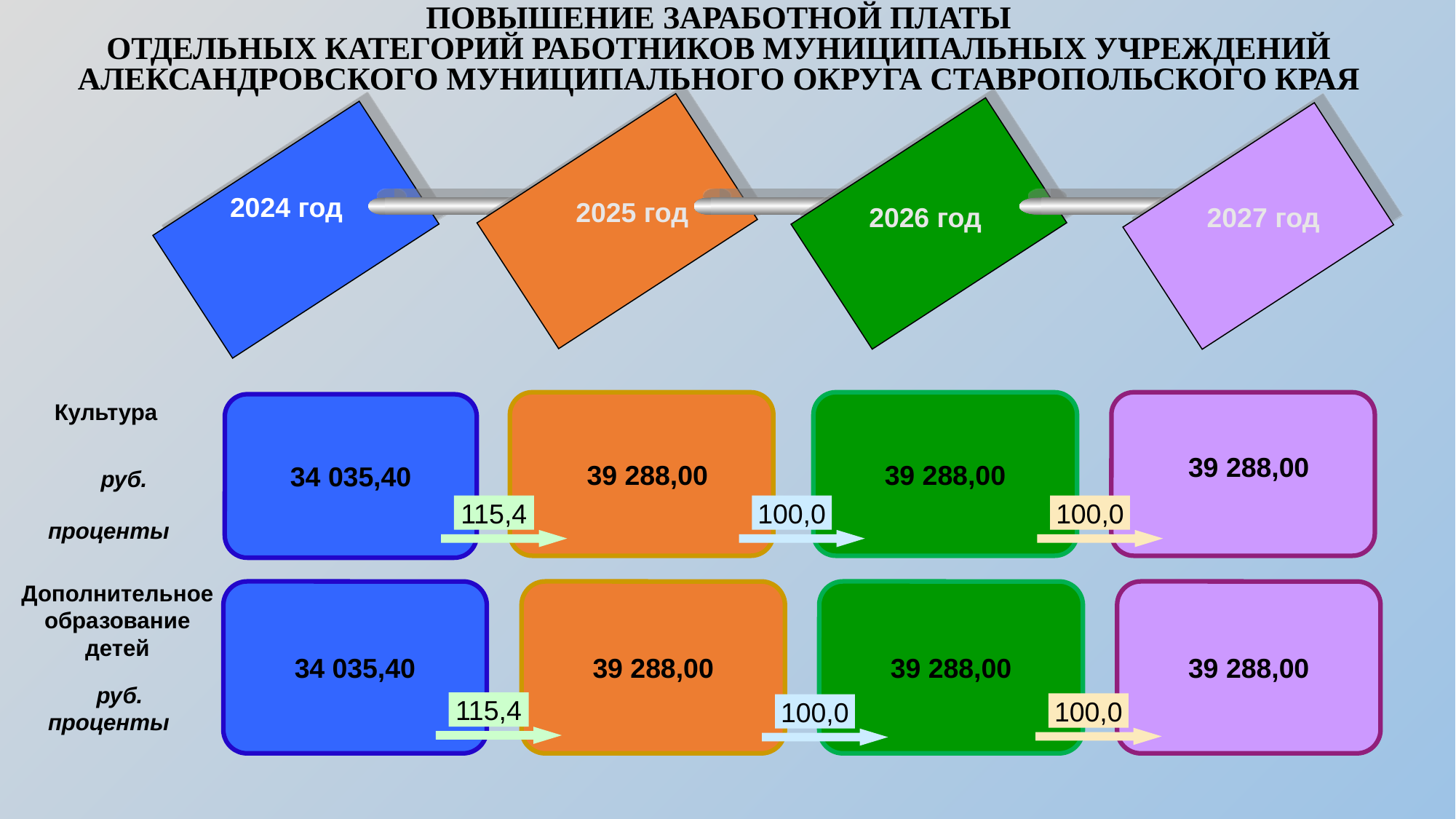

ПОВЫШЕНИЕ ЗАРАБОТНОЙ ПЛАТЫ
ОТДЕЛЬНЫХ КАТЕГОРИЙ РАБОТНИКОВ МУНИЦИПАЛЬНЫХ УЧРЕЖДЕНИЙ АЛЕКСАНДРОВСКОГО МУНИЦИПАЛЬНОГО ОКРУГА СТАВРОПОЛЬСКОГО КРАЯ

    2025 год

  2024 год

2026 год
2027 год

Культура

39 288,00

34 035,40

39 288,00
39 288,00
   руб.
115,4
100,0
100,0
проценты

Дополнительное образование детей
34 035,40
39 288,00
39 288,00
39 288,00
   руб.
115,4
100,0
100,0
проценты